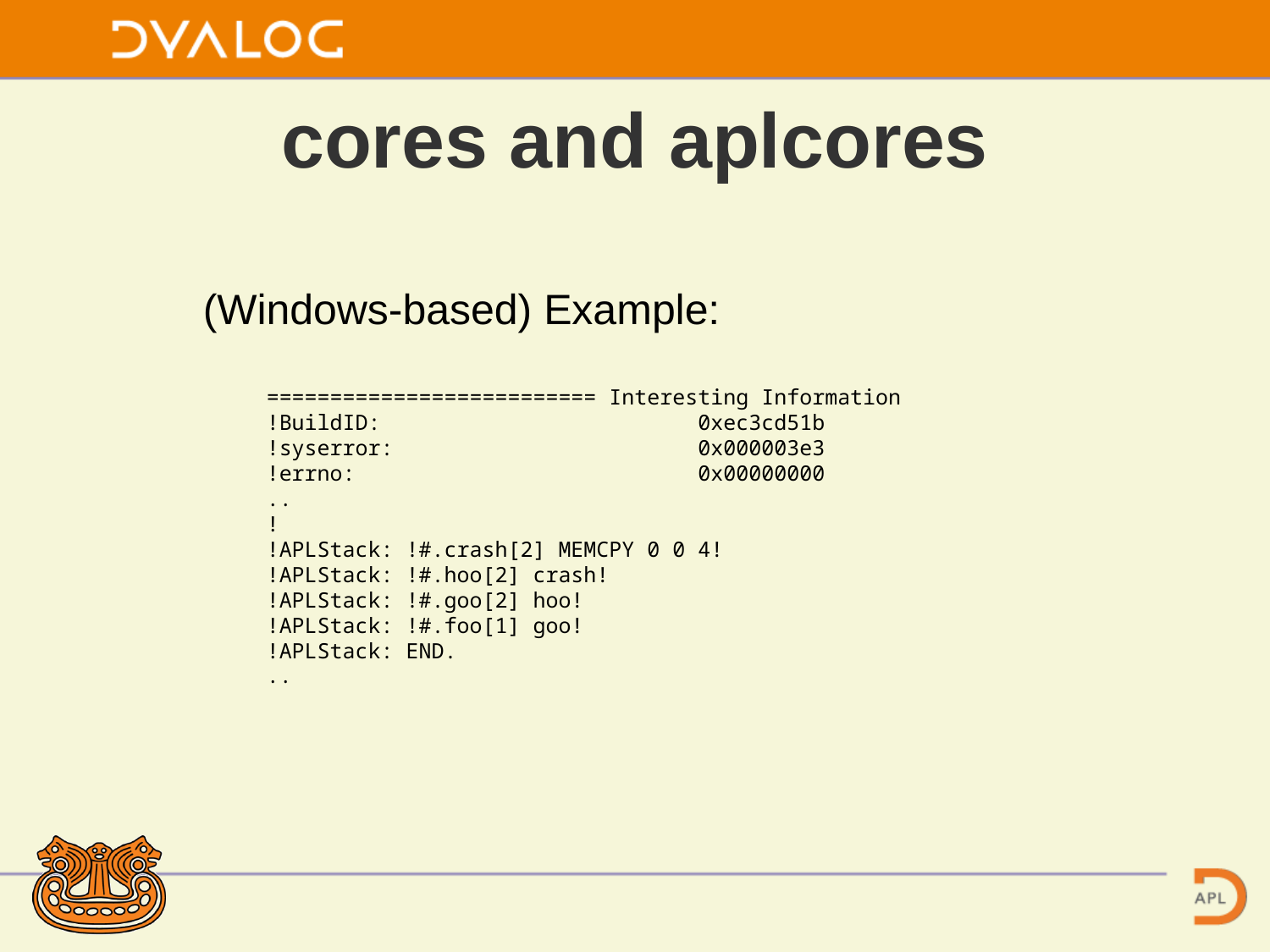

# cores and aplcores
(Windows-based) Example:

========================== Interesting Information
!BuildID:                         0xec3cd51b
!syserror:                        0x000003e3
!errno:                           0x00000000
..
!
!APLStack: !#.crash[2] MEMCPY 0 0 4!
!APLStack: !#.hoo[2] crash!
!APLStack: !#.goo[2] hoo!
!APLStack: !#.foo[1] goo!
!APLStack: END.
..